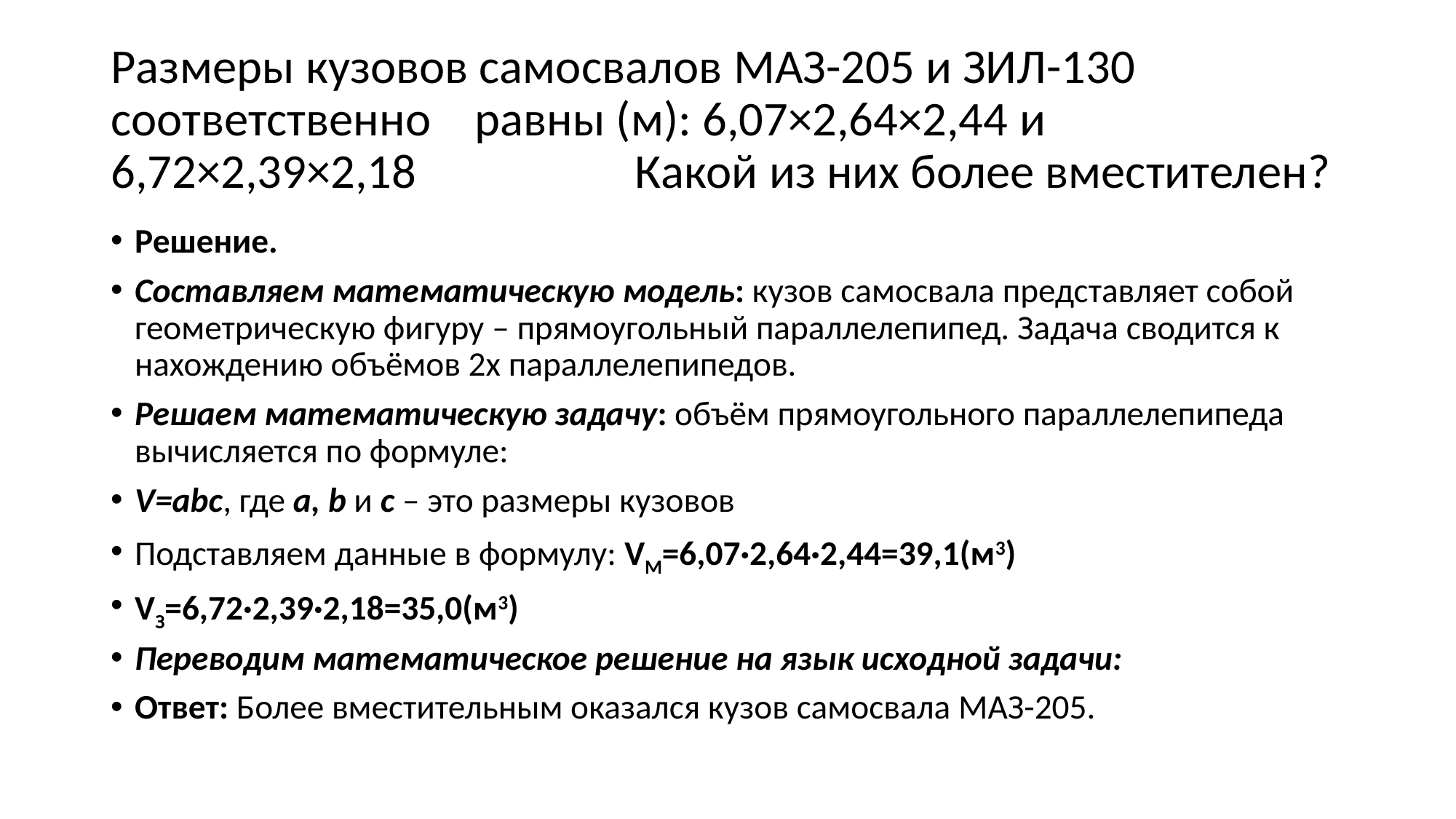

# Размеры кузовов самосвалов МАЗ-205 и ЗИЛ-130 соответственно    равны (м): 6,07×2,64×2,44 и 6,72×2,39×2,18                    Какой из них более вместителен?
Решение.
Составляем математическую модель: кузов самосвала представляет собой геометрическую фигуру – прямоугольный параллелепипед. Задача сводится к нахождению объёмов 2х параллелепипедов.
Решаем математическую задачу: объём прямоугольного параллелепипеда вычисляется по формуле:
V=abc, где a, b и c – это размеры кузовов
Подставляем данные в формулу: VМ=6,07·2,64·2,44=39,1(м3)
VЗ=6,72·2,39·2,18=35,0(м3)
Переводим математическое решение на язык исходной задачи:
Ответ: Более вместительным оказался кузов самосвала МАЗ-205.